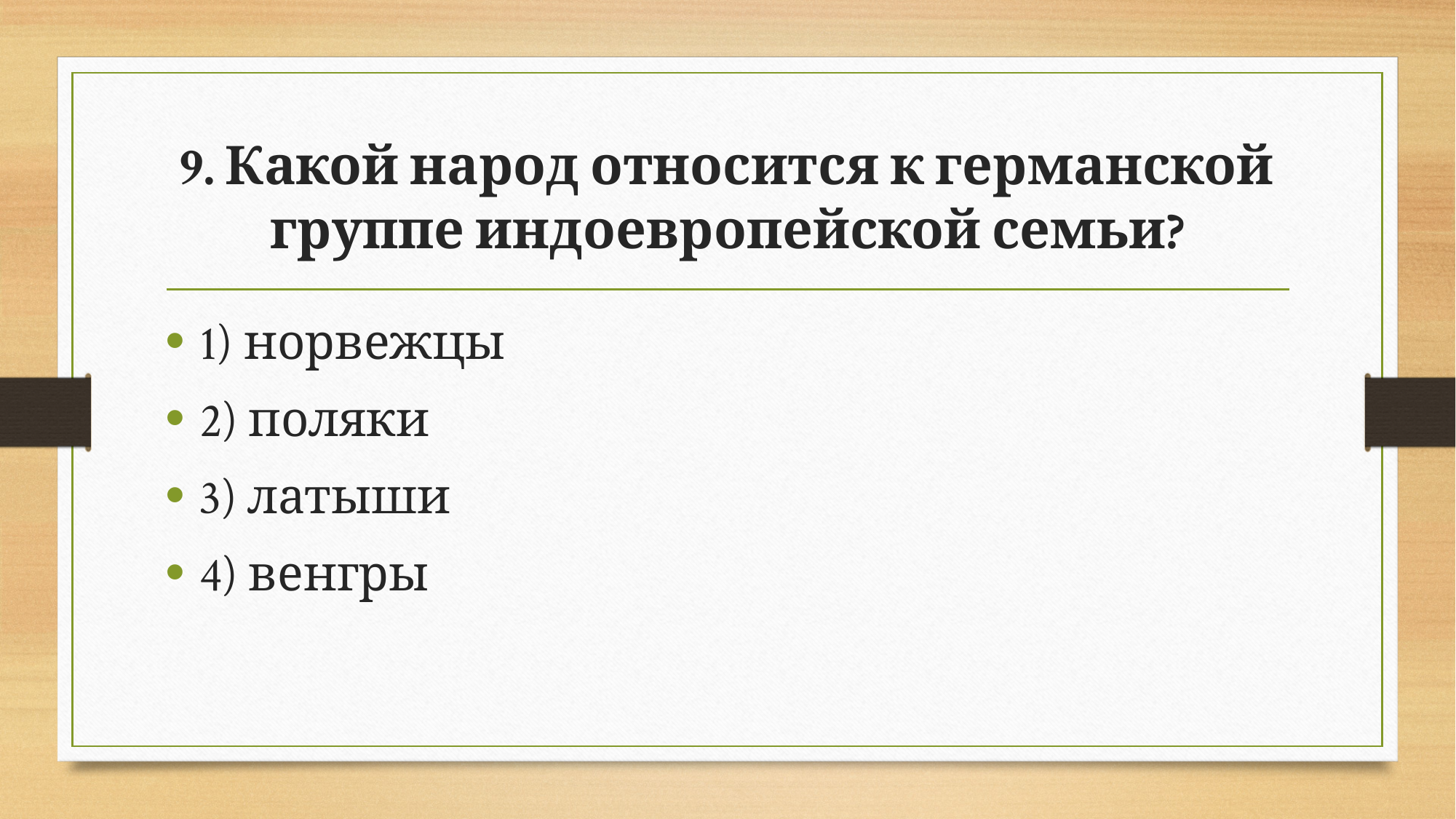

# 9. Какой народ относится к германской группе индоевропейской семьи?
1) норвежцы
2) поляки
3) латыши
4) венгры